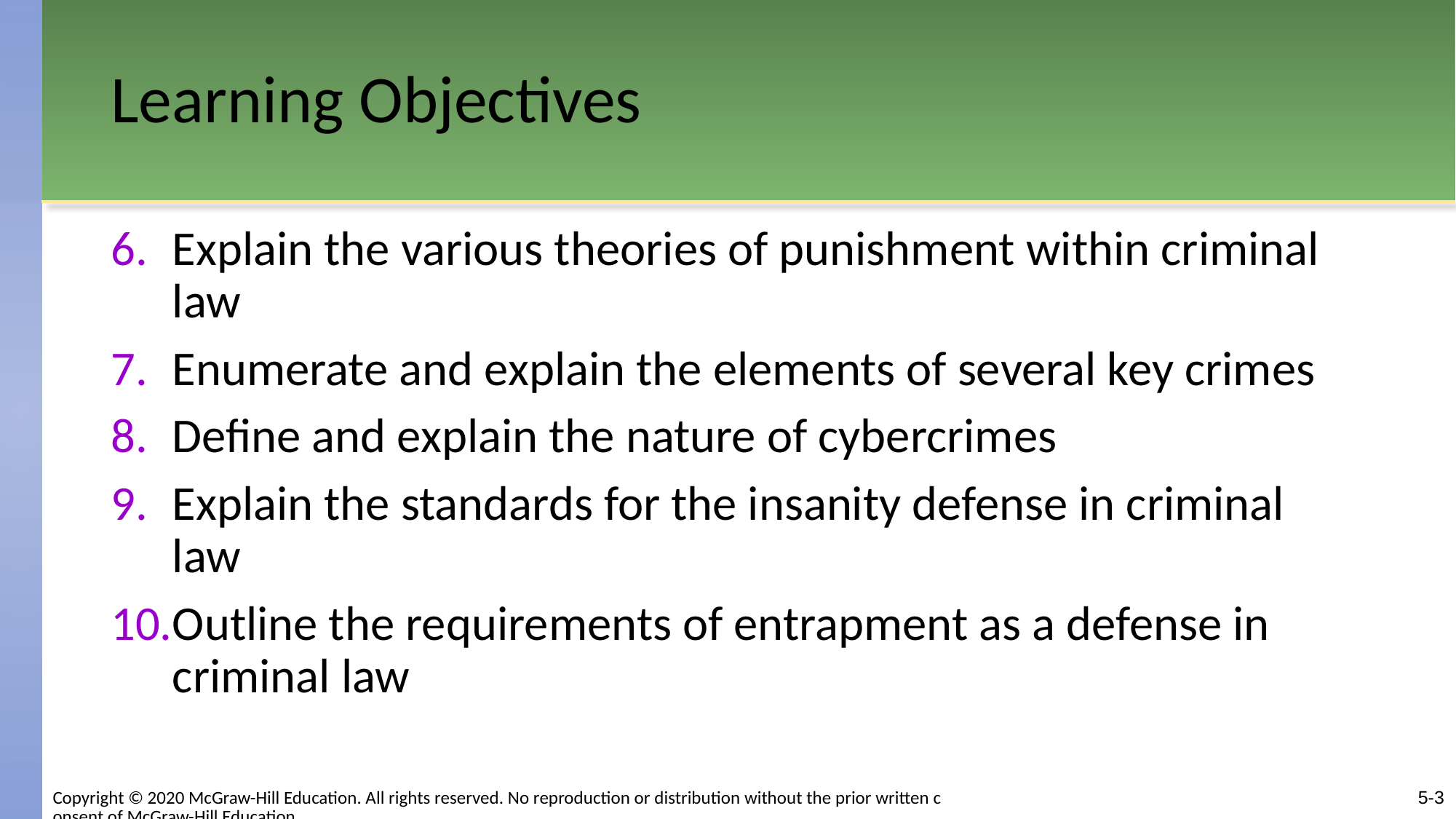

# Learning Objectives
Explain the various theories of punishment within criminal law
Enumerate and explain the elements of several key crimes
Define and explain the nature of cybercrimes
Explain the standards for the insanity defense in criminal law
Outline the requirements of entrapment as a defense in criminal law
Copyright © 2020 McGraw-Hill Education. All rights reserved. No reproduction or distribution without the prior written consent of McGraw-Hill Education.
5-3